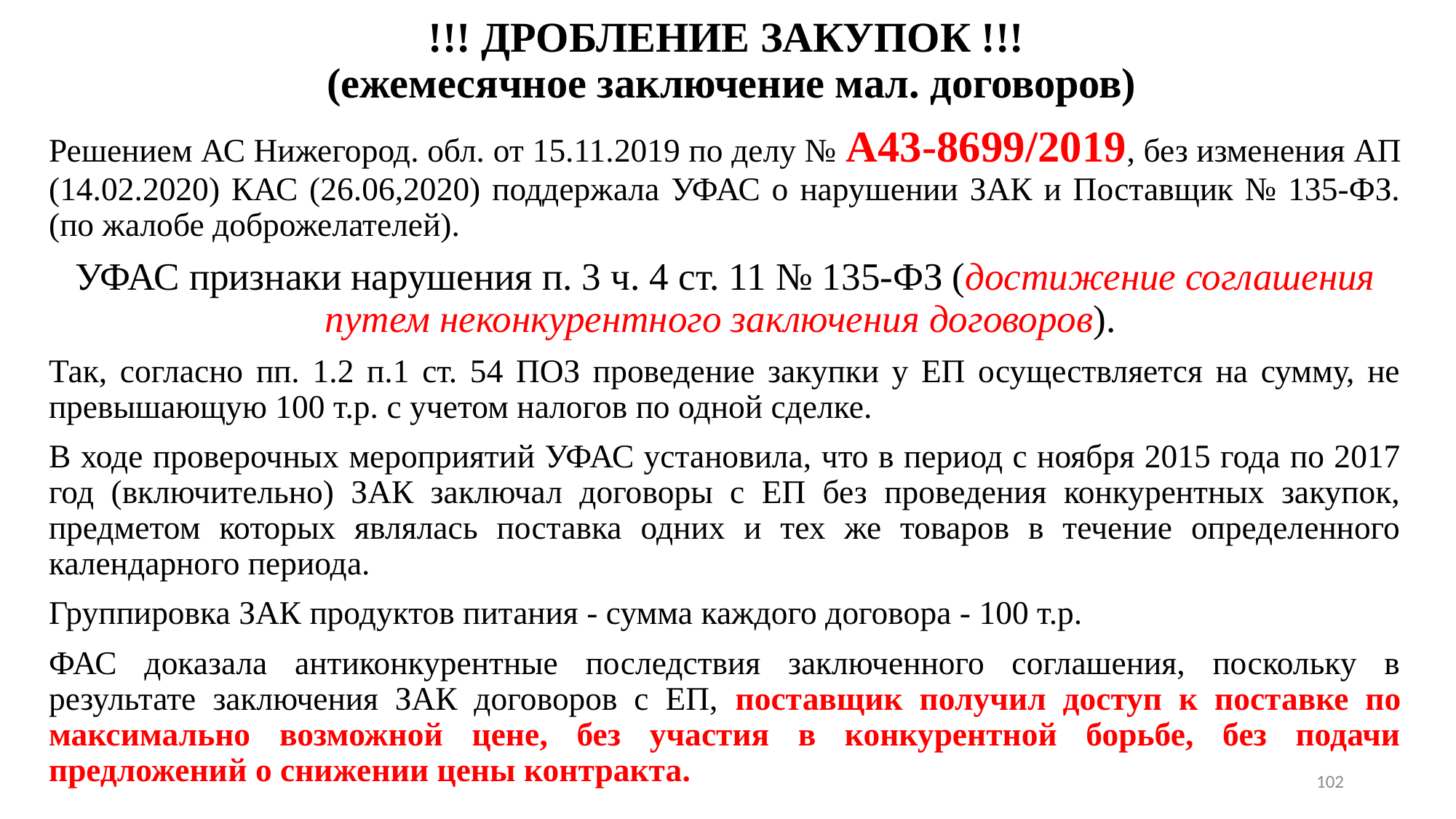

# !!! ДРОБЛЕНИЕ ЗАКУПОК !!! (ежемесячное заключение мал. договоров)
Решением АС Нижегород. обл. от 15.11.2019 по делу № А43-8699/2019, без изменения АП (14.02.2020) КАС (26.06,2020) поддержала УФАС о нарушении ЗАК и Поставщик № 135-ФЗ. (по жалобе доброжелателей).
УФАС признаки нарушения п. 3 ч. 4 ст. 11 № 135-ФЗ (достижение соглашения путем неконкурентного заключения договоров).
Так, согласно пп. 1.2 п.1 ст. 54 ПОЗ проведение закупки у ЕП осуществляется на сумму, не превышающую 100 т.р. с учетом налогов по одной сделке.
В ходе проверочных мероприятий УФАС установила, что в период с ноября 2015 года по 2017 год (включительно) ЗАК заключал договоры с ЕП без проведения конкурентных закупок, предметом которых являлась поставка одних и тех же товаров в течение определенного календарного периода.
Группировка ЗАК продуктов питания - сумма каждого договора - 100 т.р.
ФАС доказала антиконкурентные последствия заключенного соглашения, поскольку в результате заключения ЗАК договоров с ЕП, поставщик получил доступ к поставке по максимально возможной цене, без участия в конкурентной борьбе, без подачи предложений о снижении цены контракта.
102